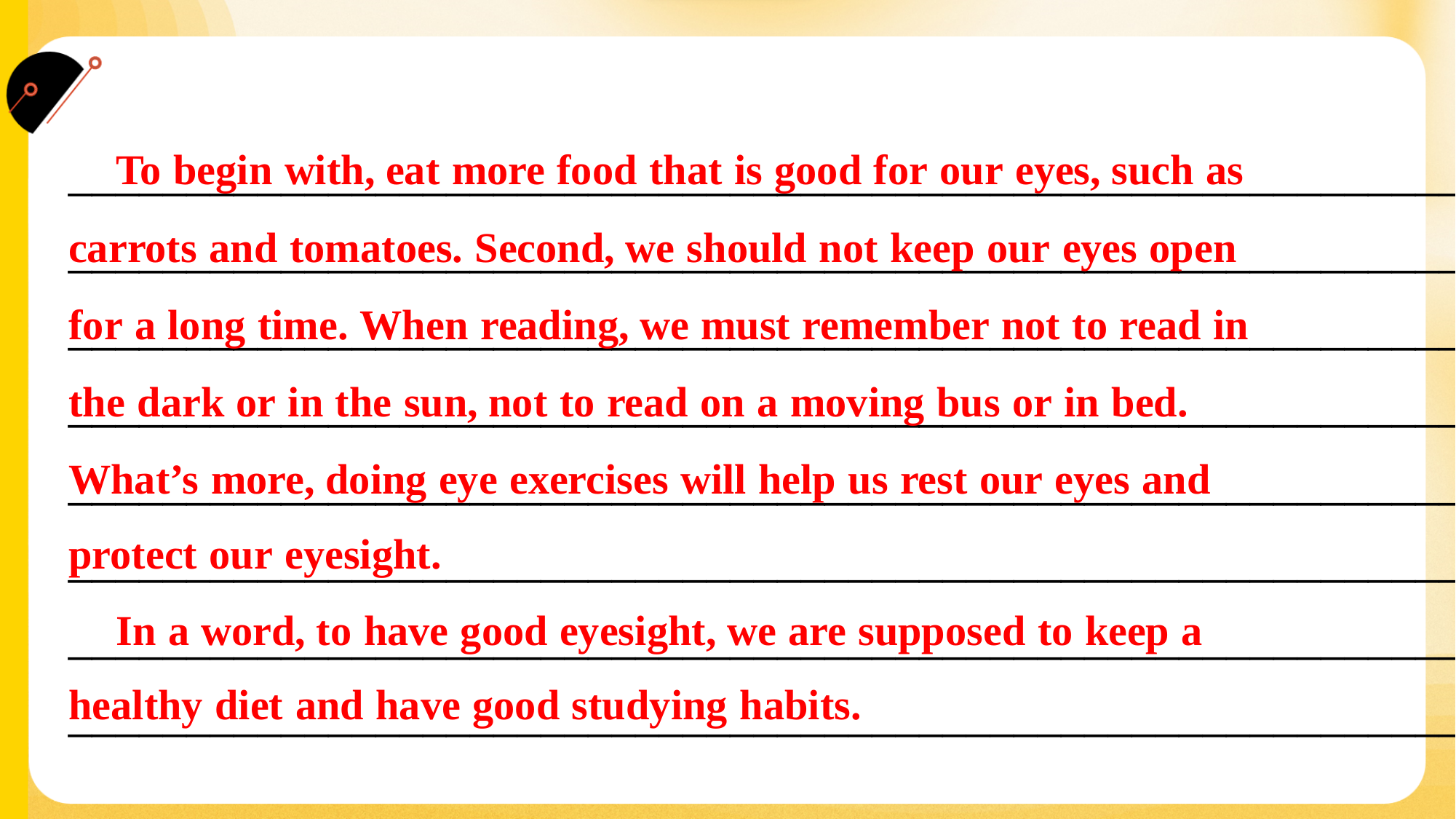

To begin with, eat more food that is good for our eyes, such as
carrots and tomatoes. Second, we should not keep our eyes open
for a long time. When reading, we must remember not to read in
the dark or in the sun, not to read on a moving bus or in bed.
What’s more, doing eye exercises will help us rest our eyes and
protect our eyesight.
______________________________________________________________
______________________________________________________________
______________________________________________________________
______________________________________________________________
______________________________________________________________
______________________________________________________________
______________________________________________________________
______________________________________________________________

    In a word, to have good eyesight, we are supposed to keep a
healthy diet and have good studying habits.